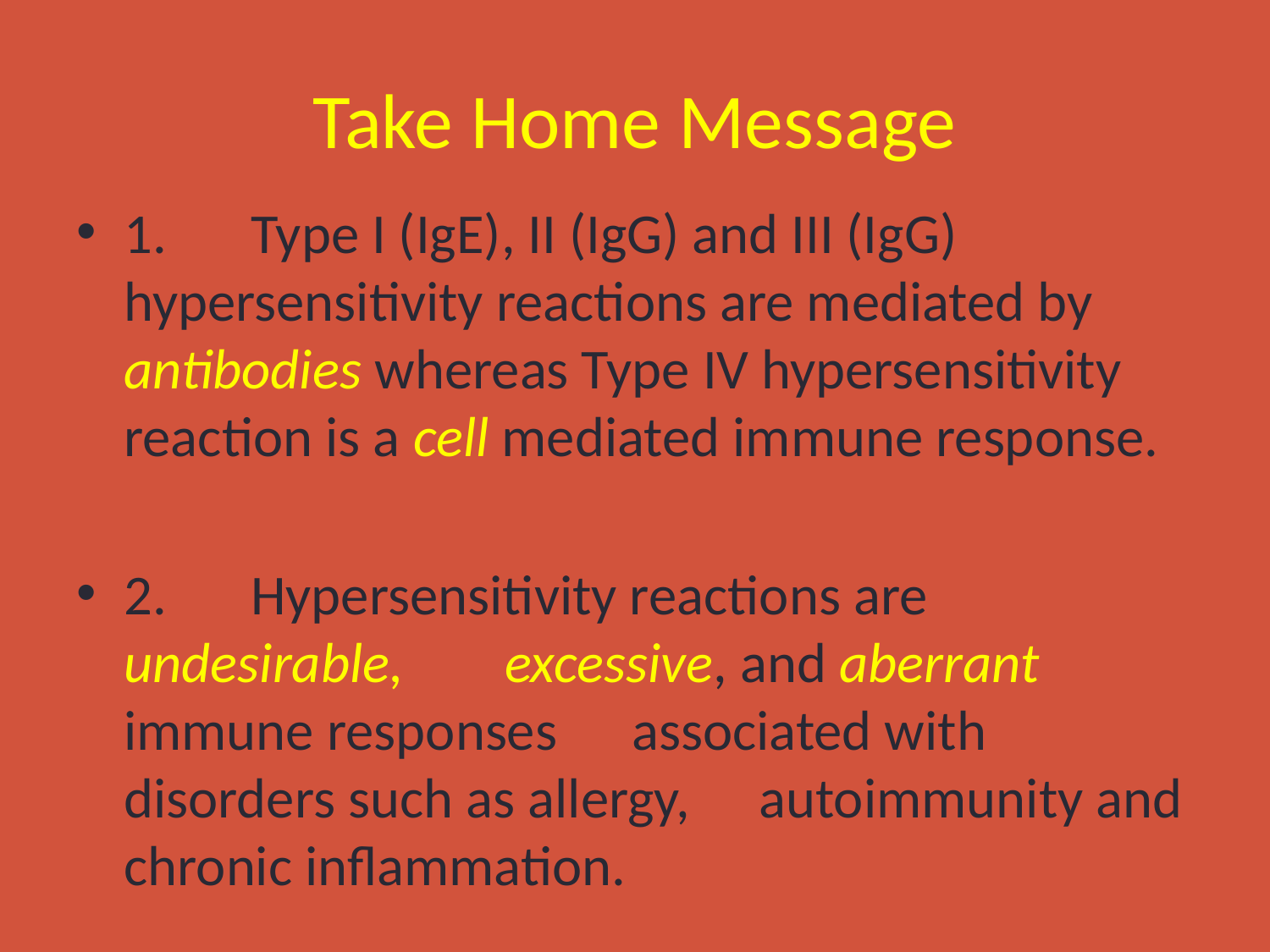

# Take Home Message
1.	Type I (IgE), II (IgG) and III (IgG) 	hypersensitivity reactions are mediated by 	antibodies whereas Type IV hypersensitivity 	reaction is a cell mediated immune response.

2.	Hypersensitivity reactions are undesirable, 	excessive, and aberrant immune responses 	associated with disorders such as allergy, 	autoimmunity and chronic inflammation.